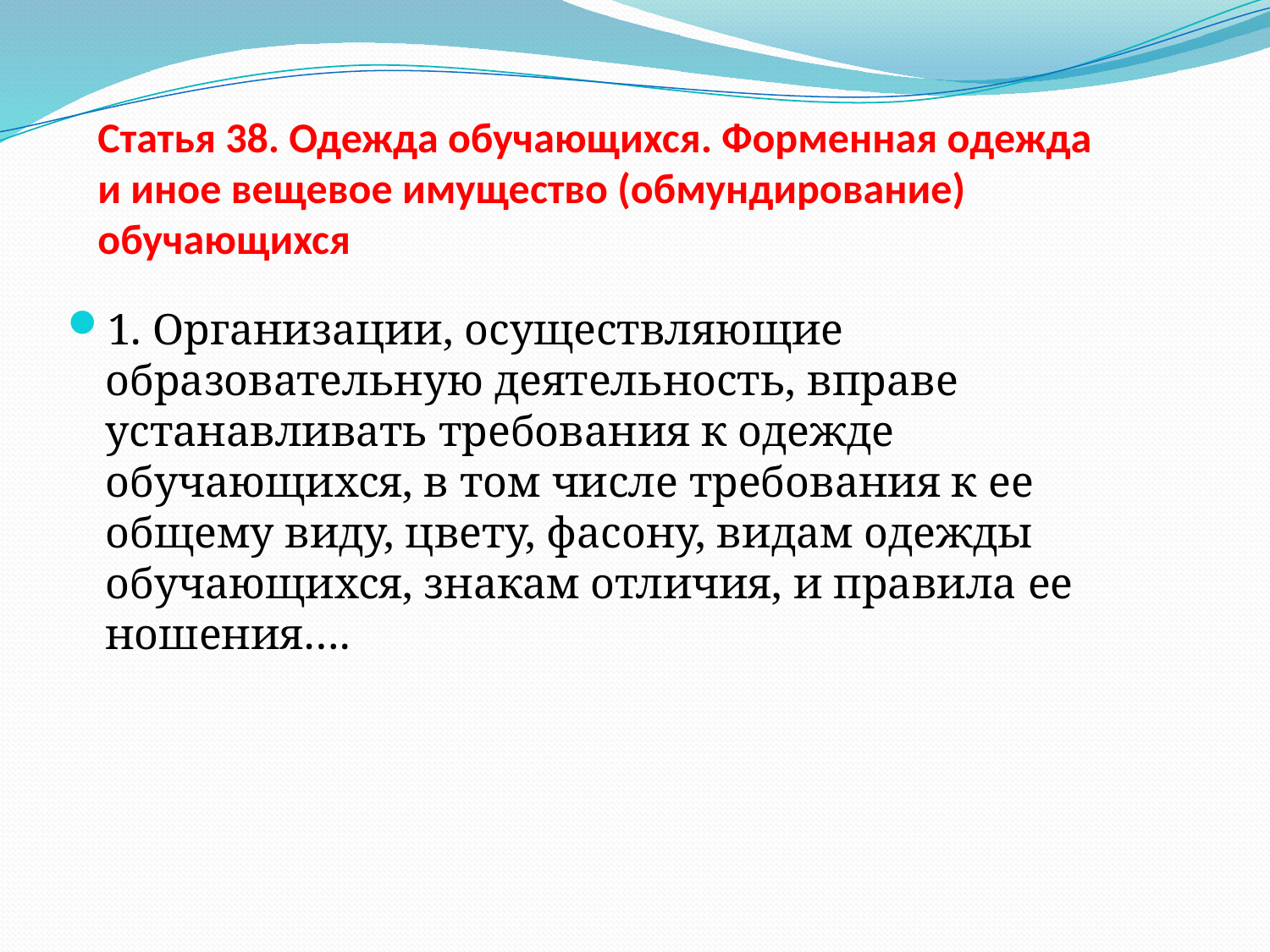

Статья 38. Одежда обучающихся. Форменная одежда и иное вещевое имущество (обмундирование) обучающихся
#
1. Организации, осуществляющие образовательную деятельность, вправе устанавливать требования к одежде обучающихся, в том числе требования к ее общему виду, цвету, фасону, видам одежды обучающихся, знакам отличия, и правила ее ношения….